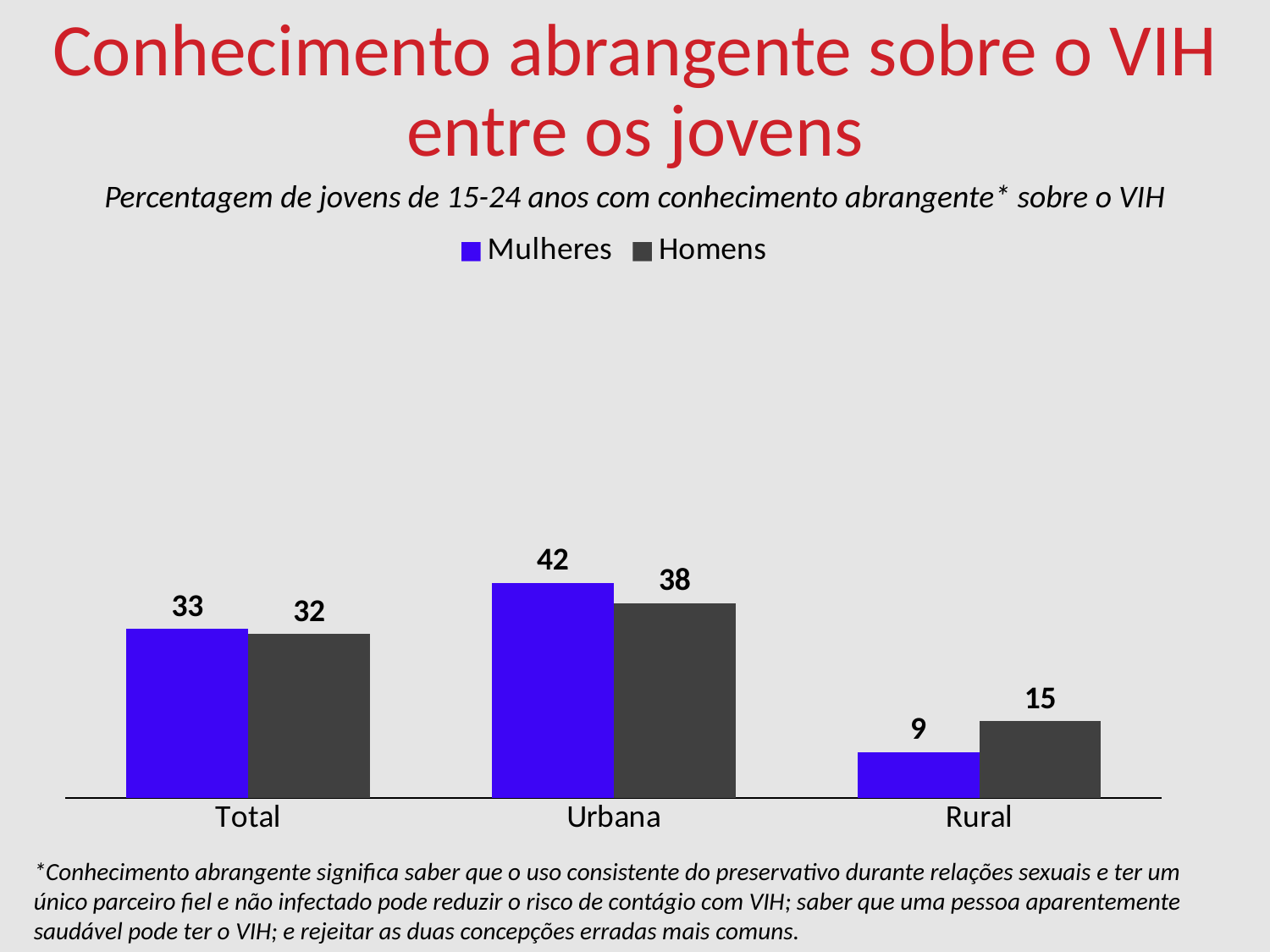

Conhecimento abrangente sobre o VIH entre os jovens
Percentagem de jovens de 15-24 anos com conhecimento abrangente* sobre o VIH

### Chart

| Category | Mulheres | Homens |
|---|---|---|
| Total | 33.0 | 32.0 |
| Urbana | 42.0 | 38.0 |
| Rural | 9.0 | 15.0 |
*Conhecimento abrangente significa saber que o uso consistente do preservativo durante relações sexuais e ter um único parceiro fiel e não infectado pode reduzir o risco de contágio com VIH; saber que uma pessoa aparentemente saudável pode ter o VIH; e rejeitar as duas concepções erradas mais comuns.